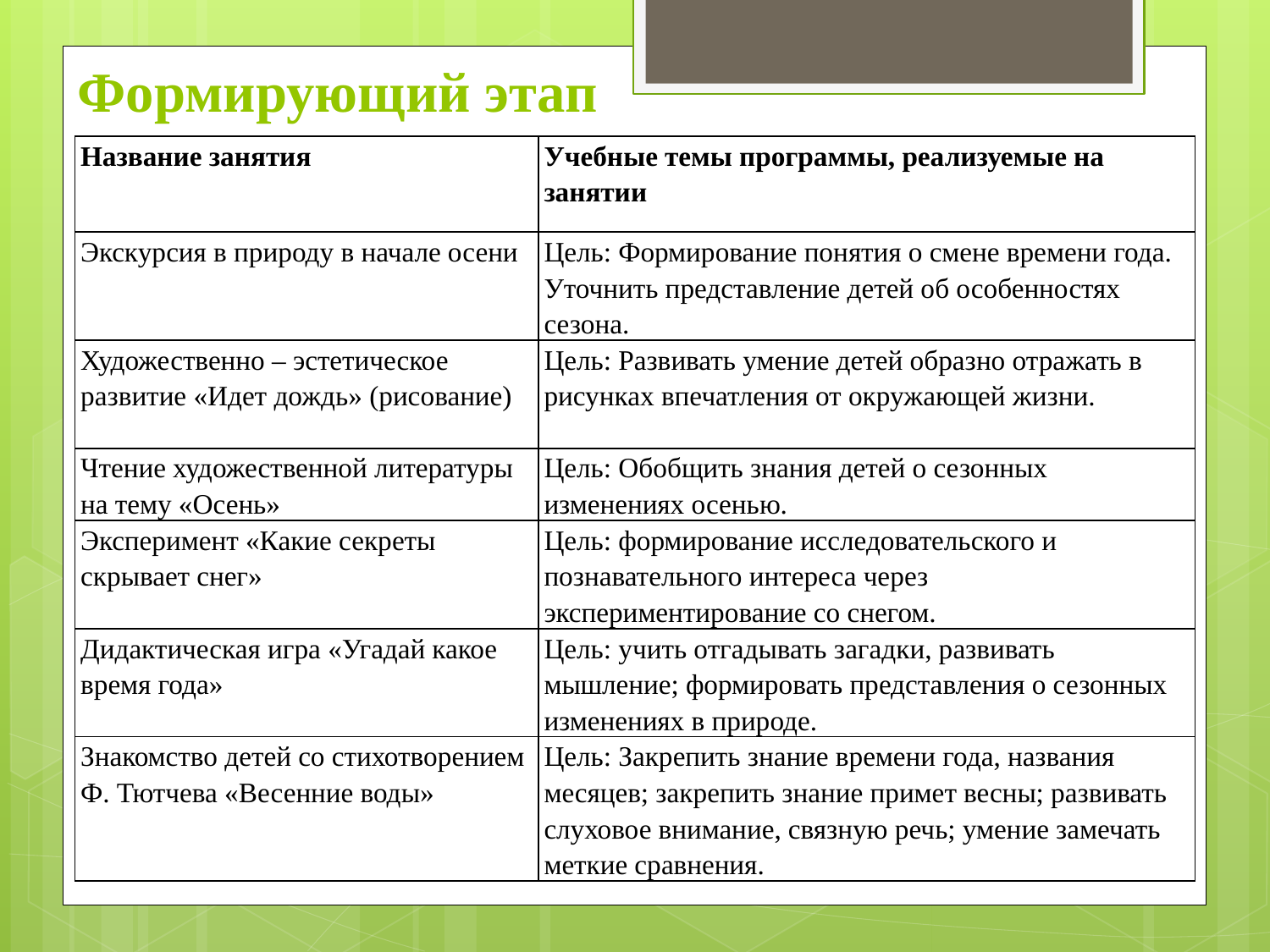

# Формирующий этап
| Название занятия | Учебные темы программы, реализуемые на занятии |
| --- | --- |
| Экскурсия в природу в начале осени | Цель: Формирование понятия о смене времени года. Уточнить представление детей об особенностях сезона. |
| Художественно – эстетическое развитие «Идет дождь» (рисование) | Цель: Развивать умение детей образно отражать в рисунках впечатления от окружающей жизни. |
| Чтение художественной литературы на тему «Осень» | Цель: Обобщить знания детей о сезонных изменениях осенью. |
| Эксперимент «Какие секреты скрывает снег» | Цель: формирование исследовательского и познавательного интереса через экспериментирование со снегом. |
| Дидактическая игра «Угадай какое время года» | Цель: учить отгадывать загадки, развивать мышление; формировать представления о сезонных изменениях в природе. |
| Знакомство детей со стихотворением Ф. Тютчева «Весенние воды» | Цель: Закрепить знание времени года, названия месяцев; закрепить знание примет весны; развивать слуховое внимание, связную речь; умение замечать меткие сравнения. |